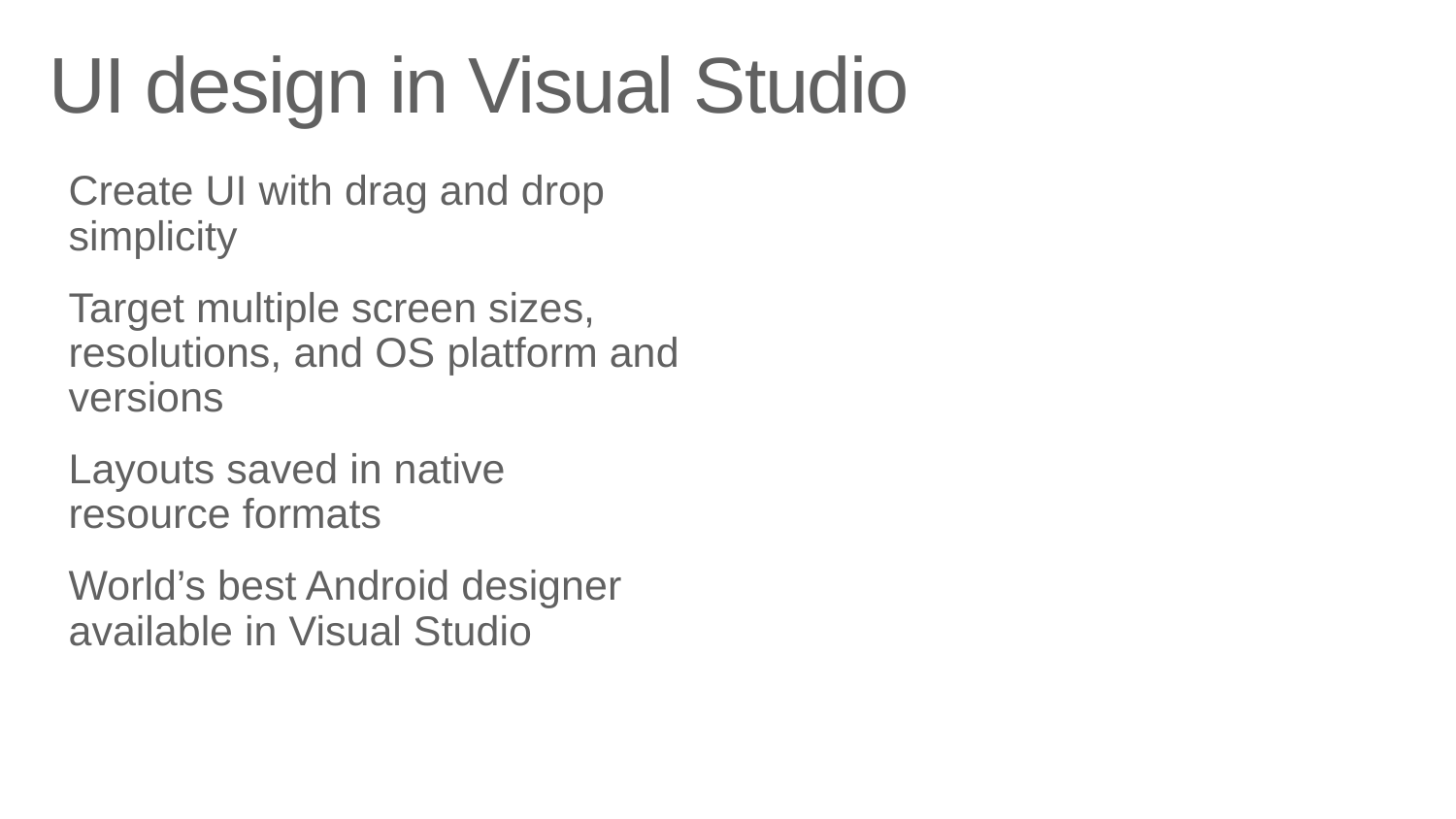

Create UI with drag and drop simplicity
Target multiple screen sizes, resolutions, and OS platform and versions
Layouts saved in native
resource formats
World’s best Android designer
available in Visual Studio
UI design in Visual Studio